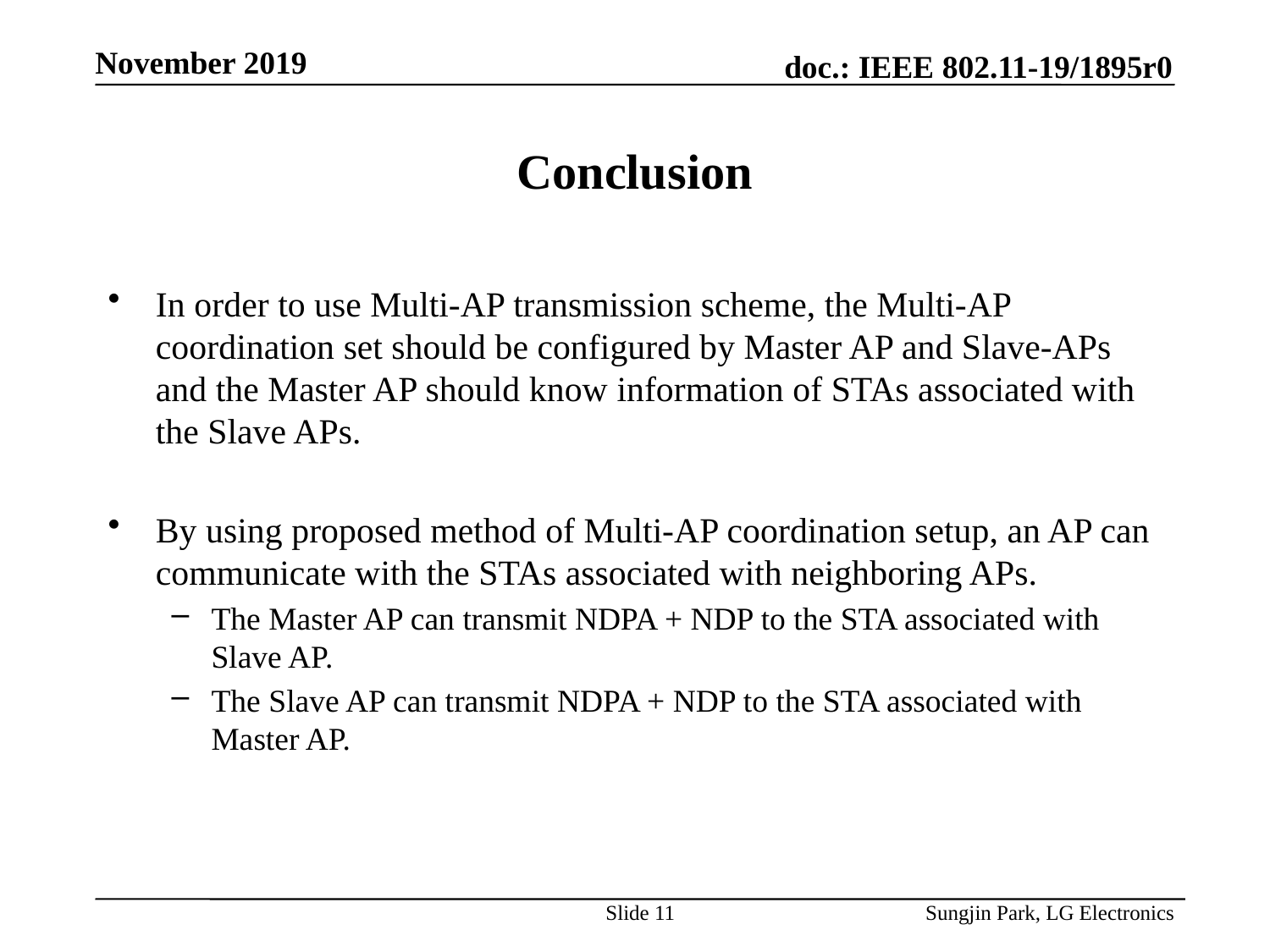

# Conclusion
In order to use Multi-AP transmission scheme, the Multi-AP coordination set should be configured by Master AP and Slave-APs and the Master AP should know information of STAs associated with the Slave APs.

By using proposed method of Multi-AP coordination setup, an AP can communicate with the STAs associated with neighboring APs.
The Master AP can transmit NDPA + NDP to the STA associated with Slave AP.
The Slave AP can transmit NDPA + NDP to the STA associated with Master AP.

Slide 11